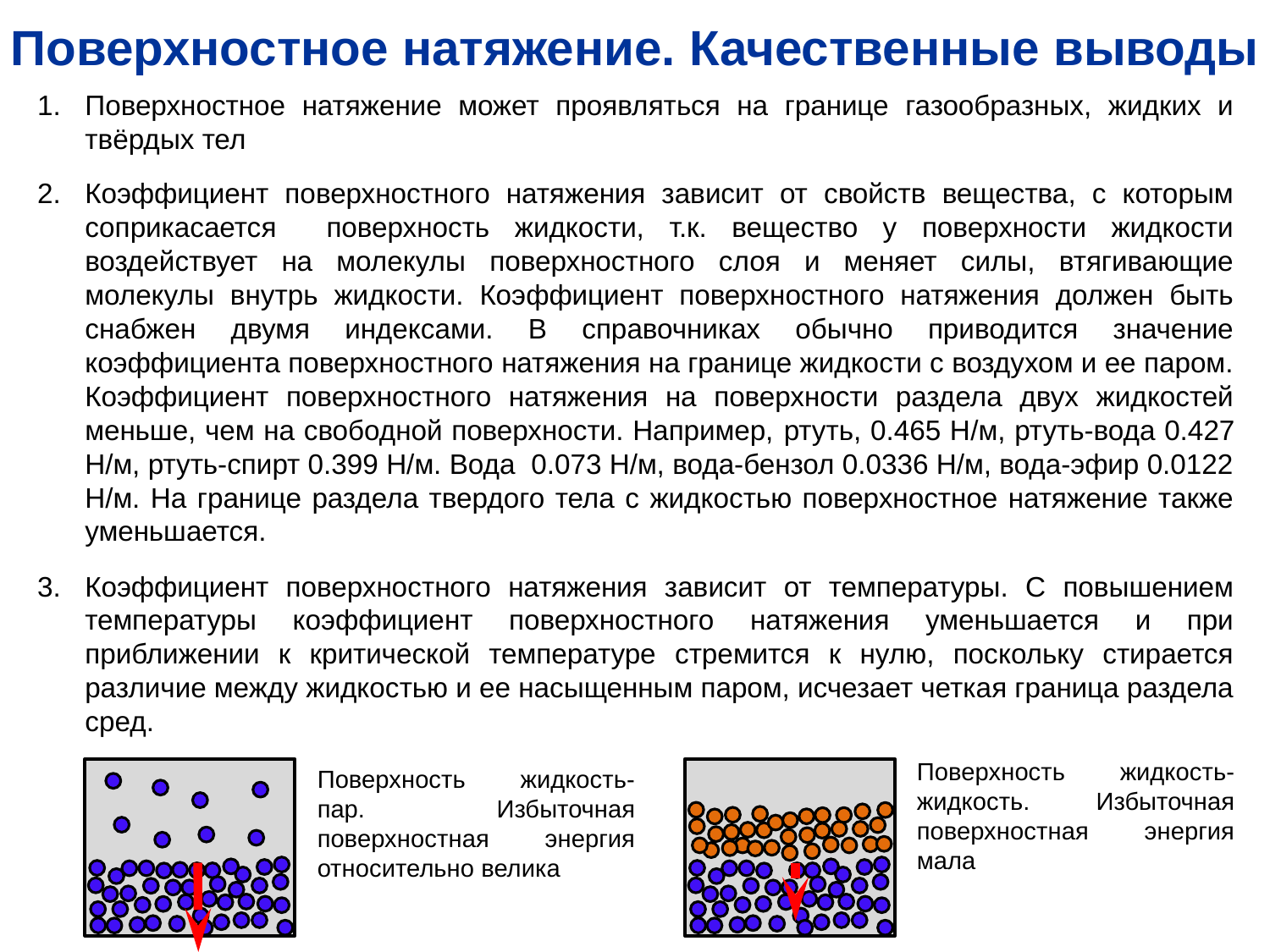

Поверхностное натяжение. Качественные выводы
Поверхностное натяжение может проявляться на границе газообразных, жидких и твёрдых тел
Коэффициент поверхностного натяжения зависит от свойств вещества, с которым соприкасается  поверхность жидкости, т.к. вещество у поверхности жидкости воздействует на молекулы поверхностного слоя и меняет силы, втягивающие молекулы внутрь жидкости. Коэффициент поверхностного натяжения должен быть снабжен двумя индексами. В справочниках обычно приводится значение коэффициента поверхностного натяжения на границе жидкости с воздухом и ее паром. Коэффициент поверхностного натяжения на поверхности раздела двух жидкостей меньше, чем на свободной поверхности. Например, ртуть, 0.465 Н/м, ртуть-вода 0.427 Н/м, ртуть-спирт 0.399 Н/м. Вода  0.073 Н/м, вода-бензол 0.0336 Н/м, вода-эфир 0.0122 Н/м. На границе раздела твердого тела с жидкостью поверхностное натяжение также уменьшается.
Коэффициент поверхностного натяжения зависит от температуры. С повышением температуры коэффициент поверхностного натяжения уменьшается и при приближении к критической температуре стремится к нулю, поскольку стирается различие между жидкостью и ее насыщенным паром, исчезает четкая граница раздела сред.
Поверхность жидкость-жидкость. Избыточная поверхностная энергия мала
Поверхность жидкость-пар.  Избыточная поверхностная энергия относительно велика